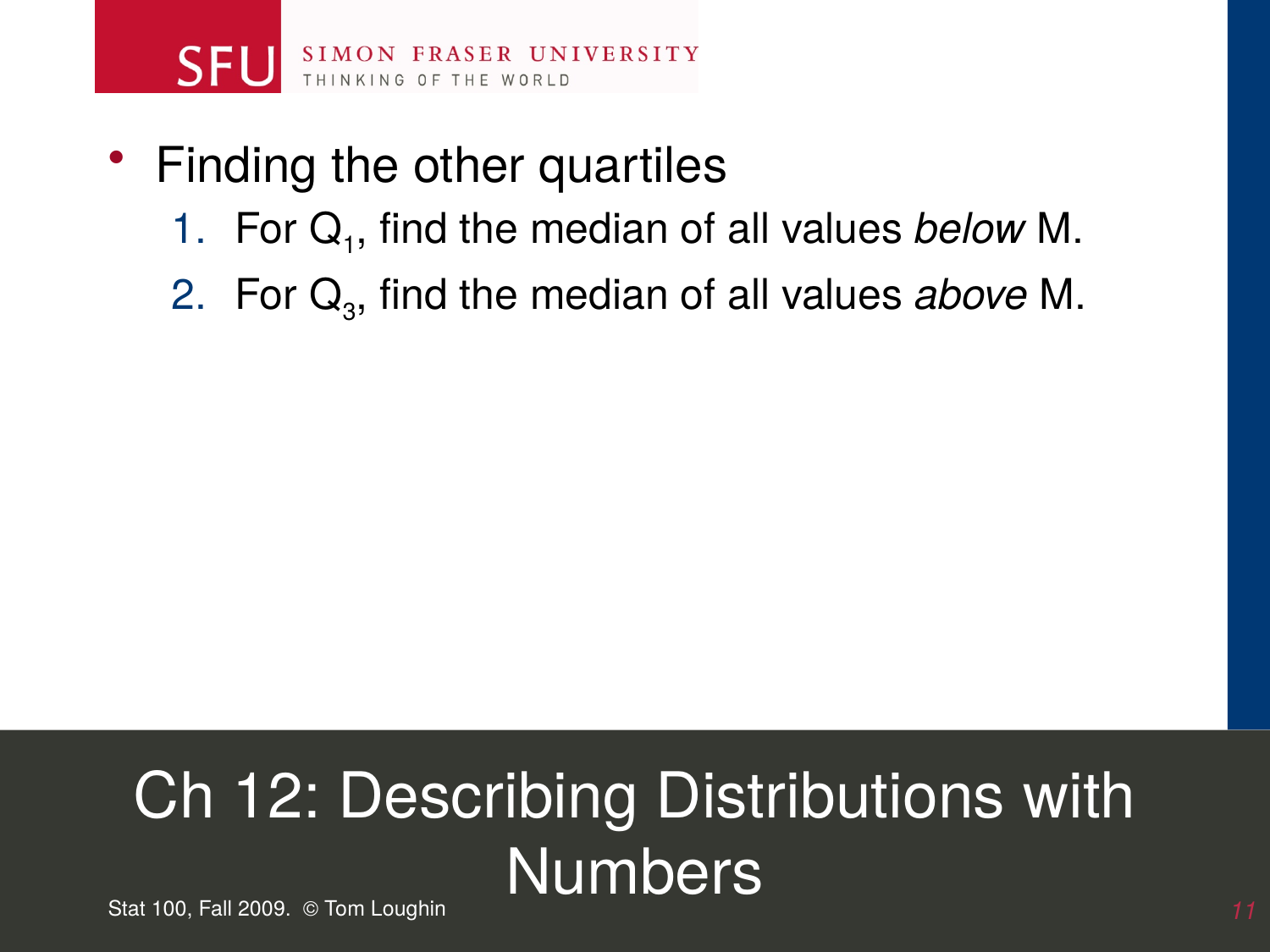

Finding the other quartiles
For Q1, find the median of all values below M.
For Q3, find the median of all values above M.

# Ch 12: Describing Distributions with Numbers
Stat 100, Fall 2009.  © Tom Loughin
11